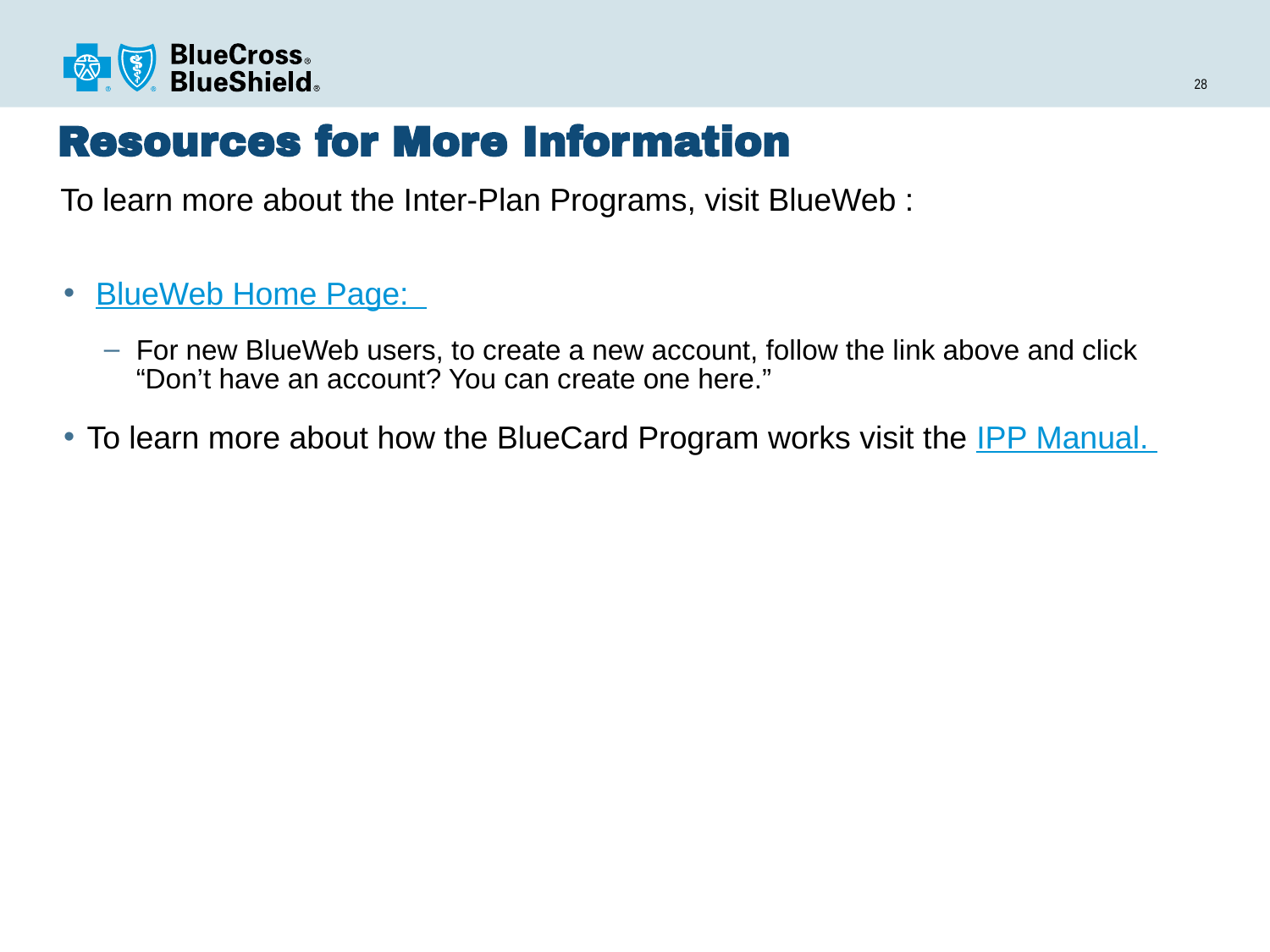

# Resources for More Information
To learn more about the Inter-Plan Programs, visit BlueWeb :

BlueWeb Home Page:
For new BlueWeb users, to create a new account, follow the link above and click “Don’t have an account? You can create one here.”
To learn more about how the BlueCard Program works visit the IPP Manual.